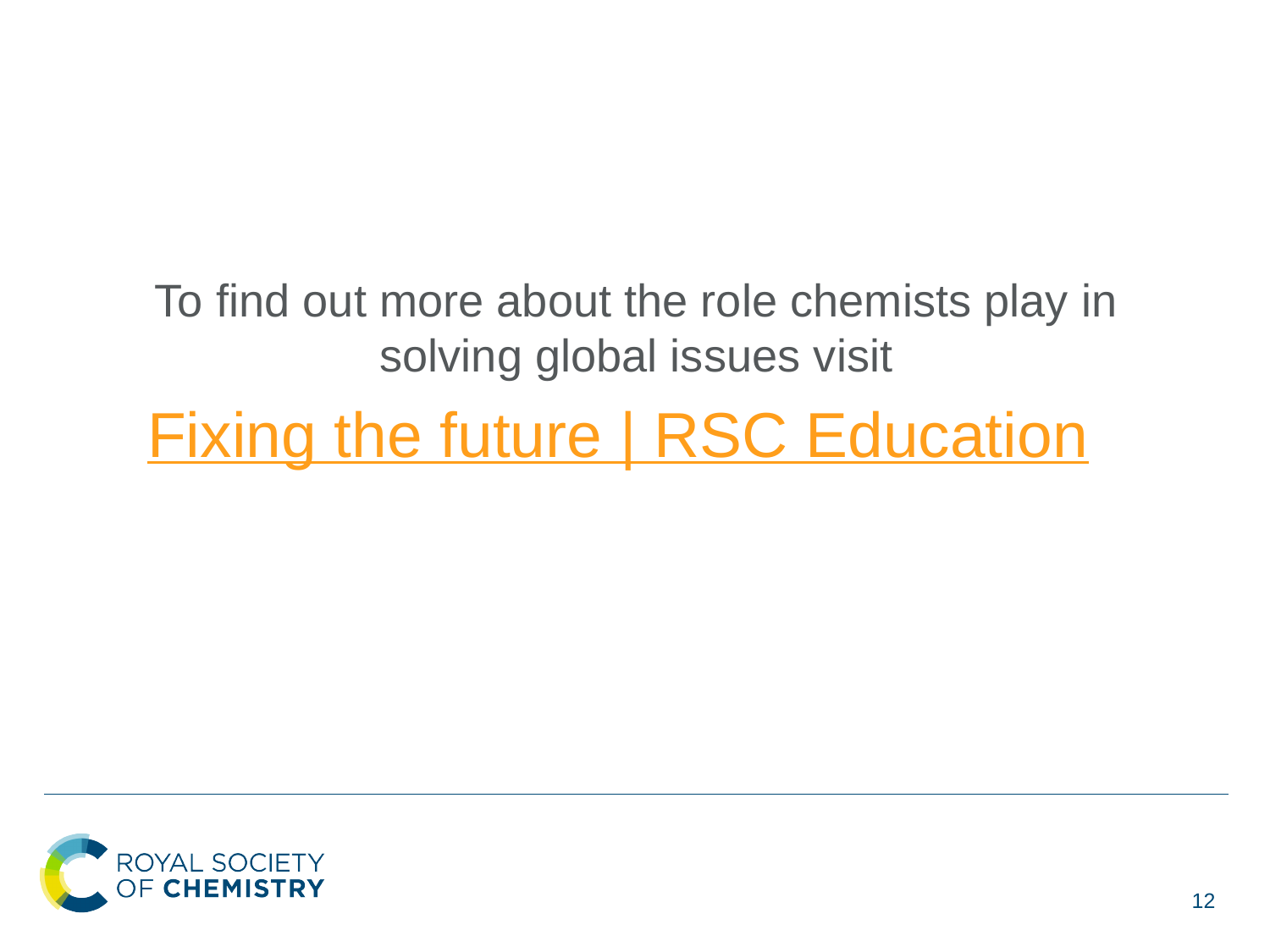

# To find out more about the role chemists play in solving global issues visit
Fixing the future | RSC Education
12